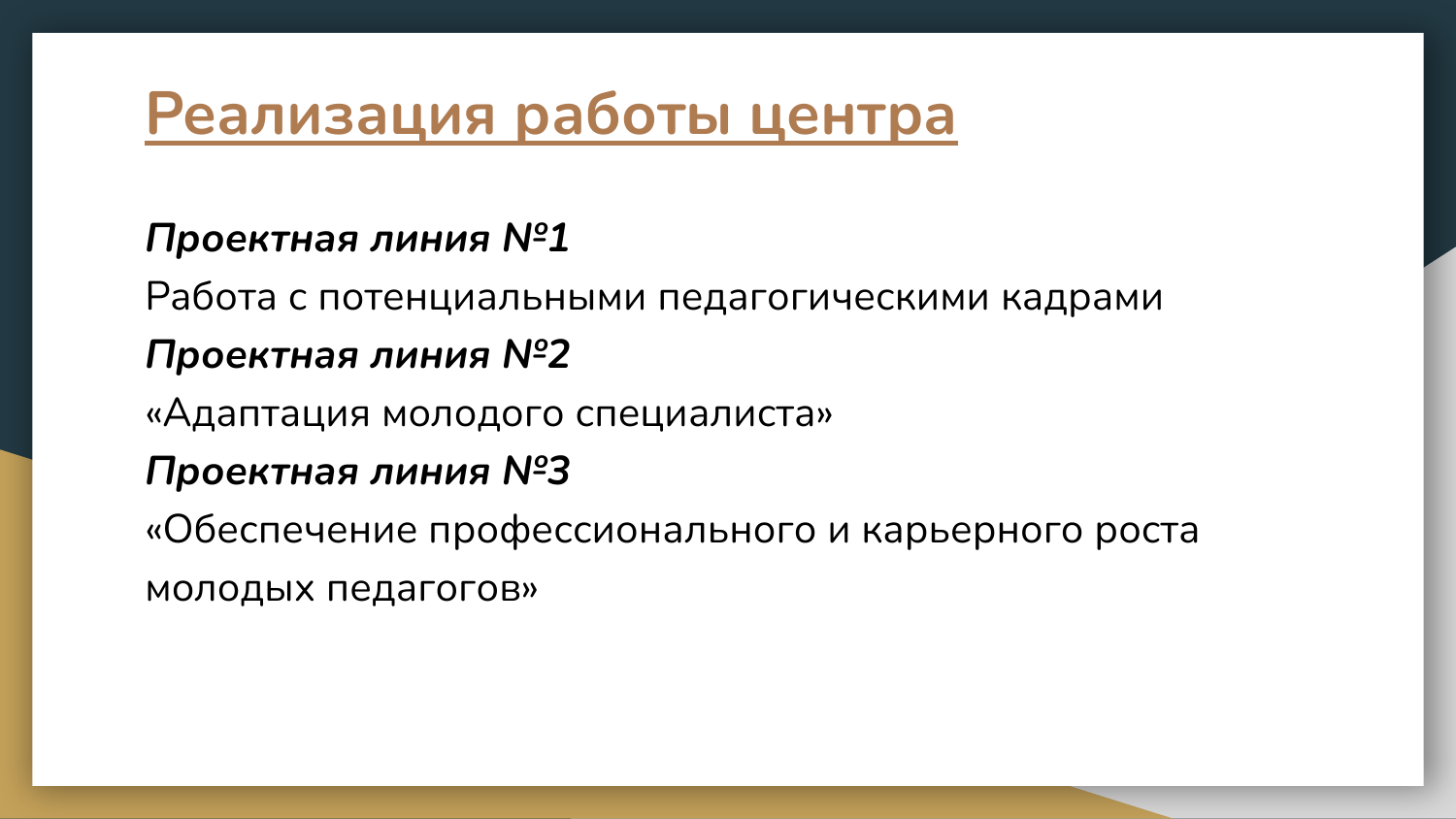

# Реализация работы центра
Проектная линия №1
Работа с потенциальными педагогическими кадрами
Проектная линия №2
«Адаптация молодого специалиста»
Проектная линия №3
«Обеспечение профессионального и карьерного роста молодых педагогов»